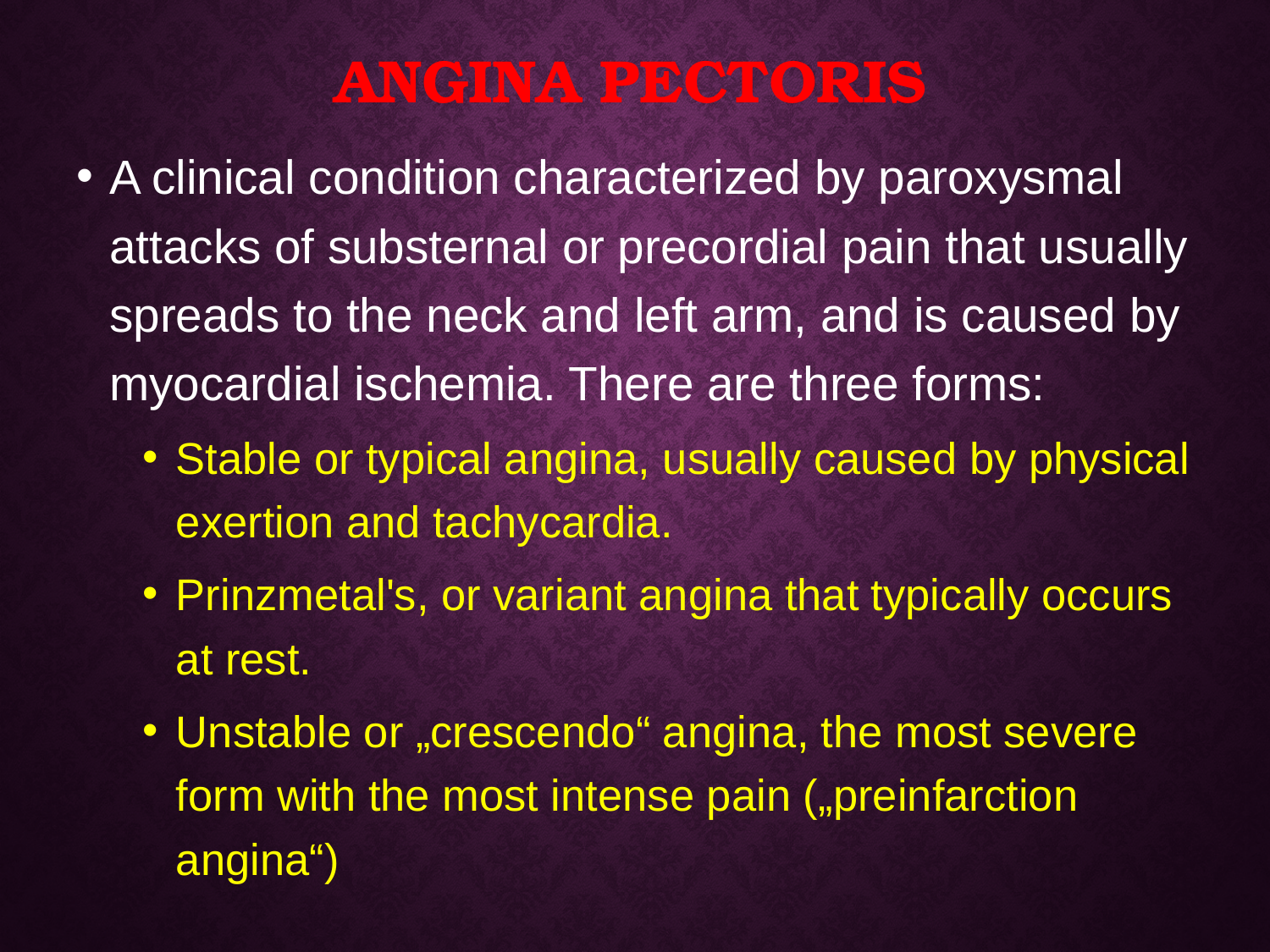

# Angina pectoris
A clinical condition characterized by paroxysmal attacks of substernal or precordial pain that usually spreads to the neck and left arm, and is caused by myocardial ischemia. There are three forms:
Stable or typical angina, usually caused by physical exertion and tachycardia.
Prinzmetal's, or variant angina that typically occurs at rest.
Unstable or „crescendo“ angina, the most severe form with the most intense pain („preinfarction angina“)